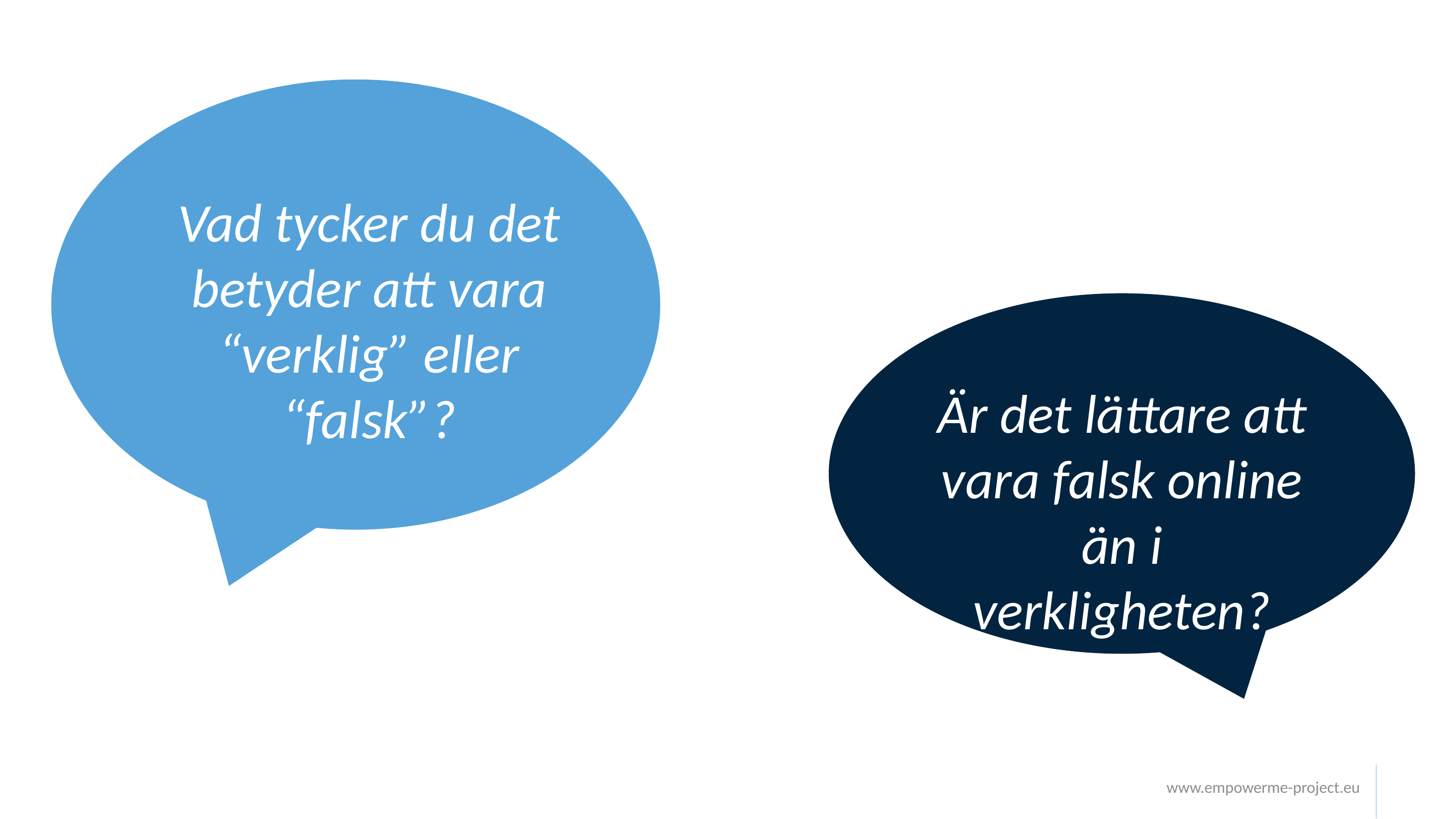

Vad tycker du det betyder att vara “verklig” eller “falsk”?

Är det lättare att vara falsk online än i verkligheten?
www.empowerme-project.eu